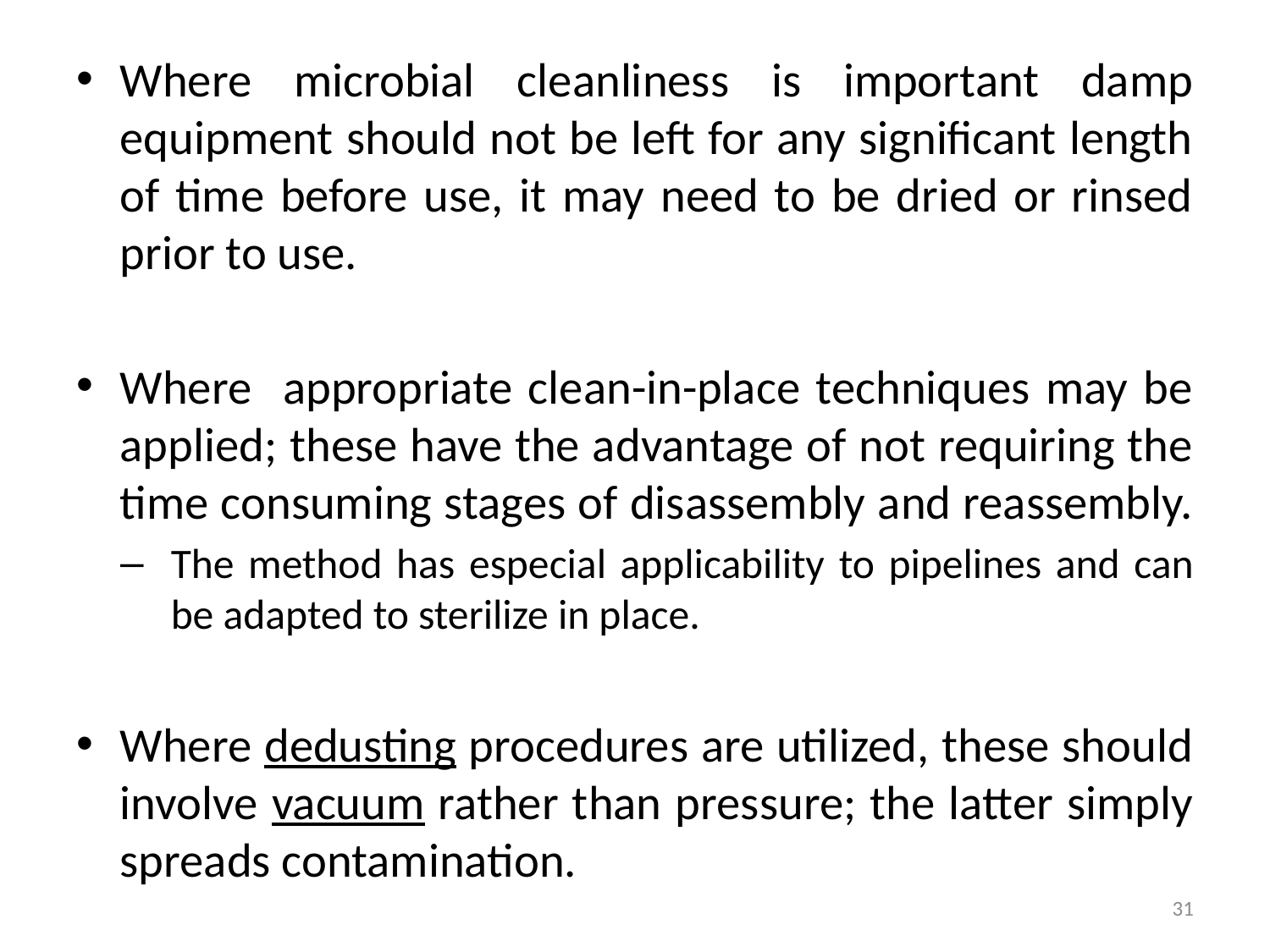

Where microbial cleanliness is important damp equipment should not be left for any significant length of time before use, it may need to be dried or rinsed prior to use.

Where  appropriate clean-in-place techniques may be applied; these have the advantage of not requiring the time consuming stages of disassembly and reassembly.
The method has especial applicability to pipelines and can be adapted to sterilize in place.

Where dedusting procedures are utilized, these should involve vacuum rather than pressure; the latter simply spreads contamination.

31